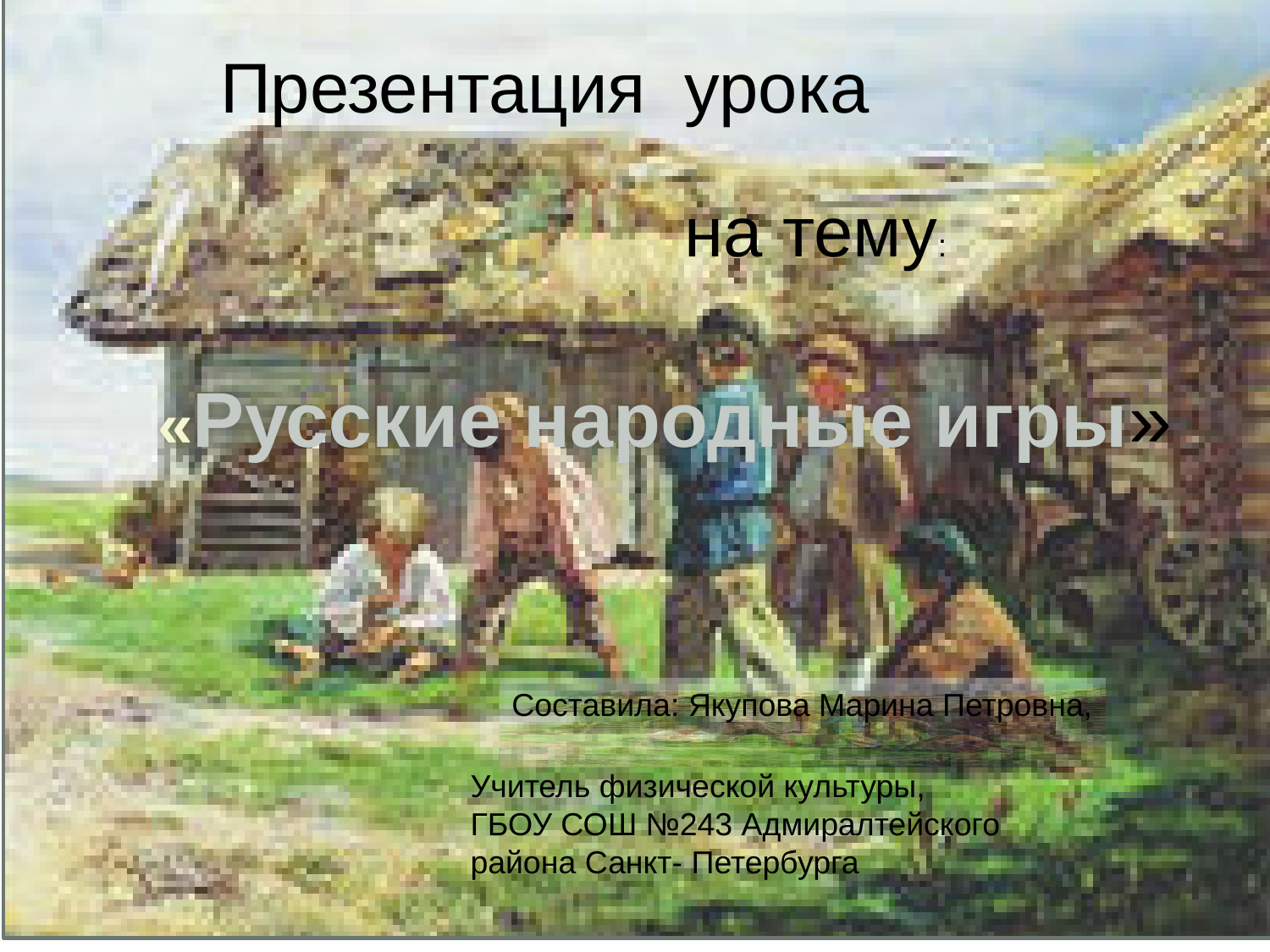

Презентация  урока
на тему:
«Русские народные игры»
Составила: Якупова Марина Петровна,

Учитель физической культуры,
ГБОУ СОШ №243 Адмиралтейского
района Санкт- Петербурга